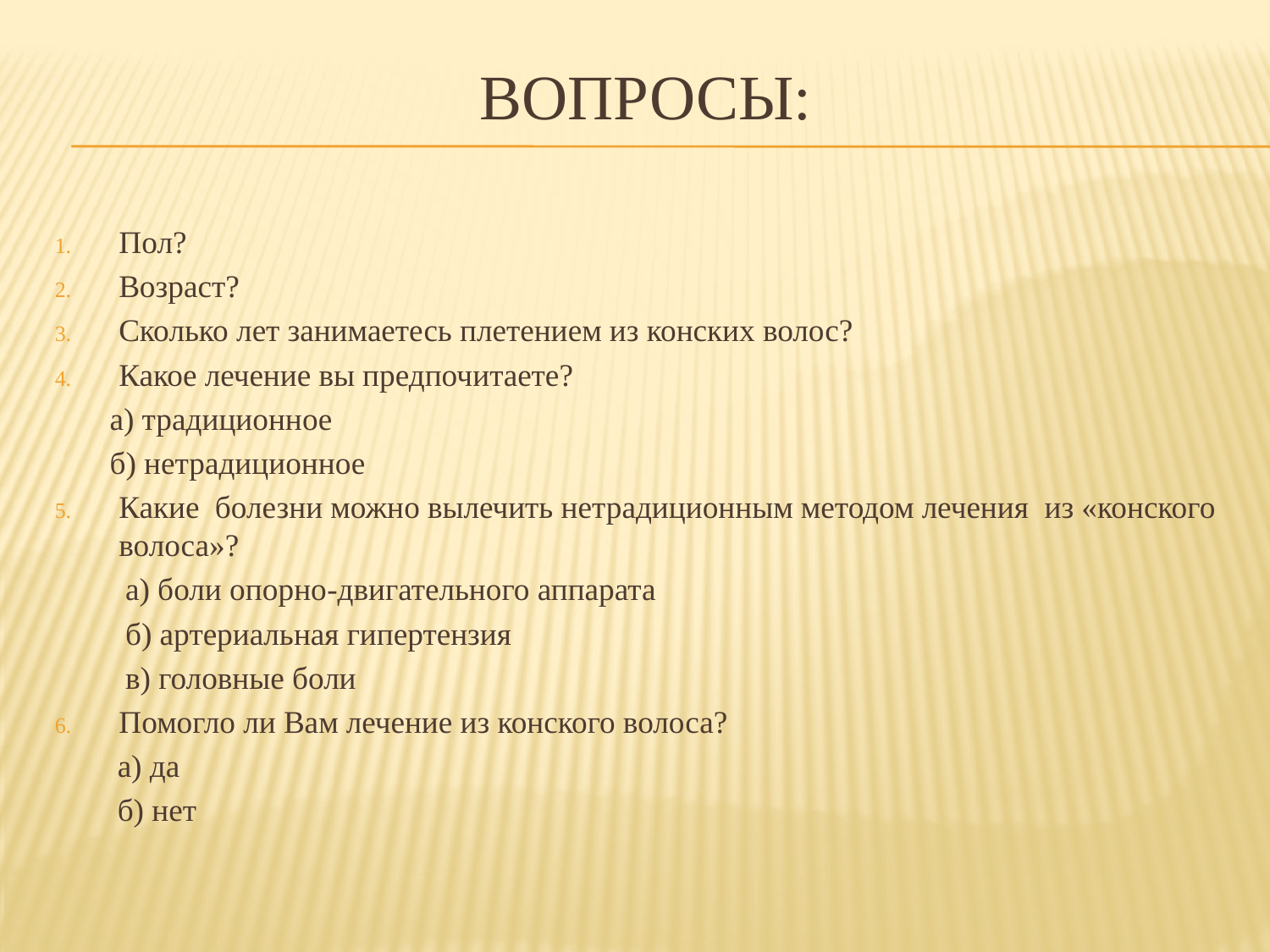

# Вопросы:
Пол?
Возраст?
Сколько лет занимаетесь плетением из конских волос?
Какое лечение вы предпочитаете?
       а) традиционное
       б) нетрадиционное
Какие  болезни можно вылечить нетрадиционным методом лечения  из «конского волоса»?
         а) боли опорно-двигательного аппарата
         б) артериальная гипертензия
         в) головные боли
Помогло ли Вам лечение из конского волоса?
        а) да
        б) нет